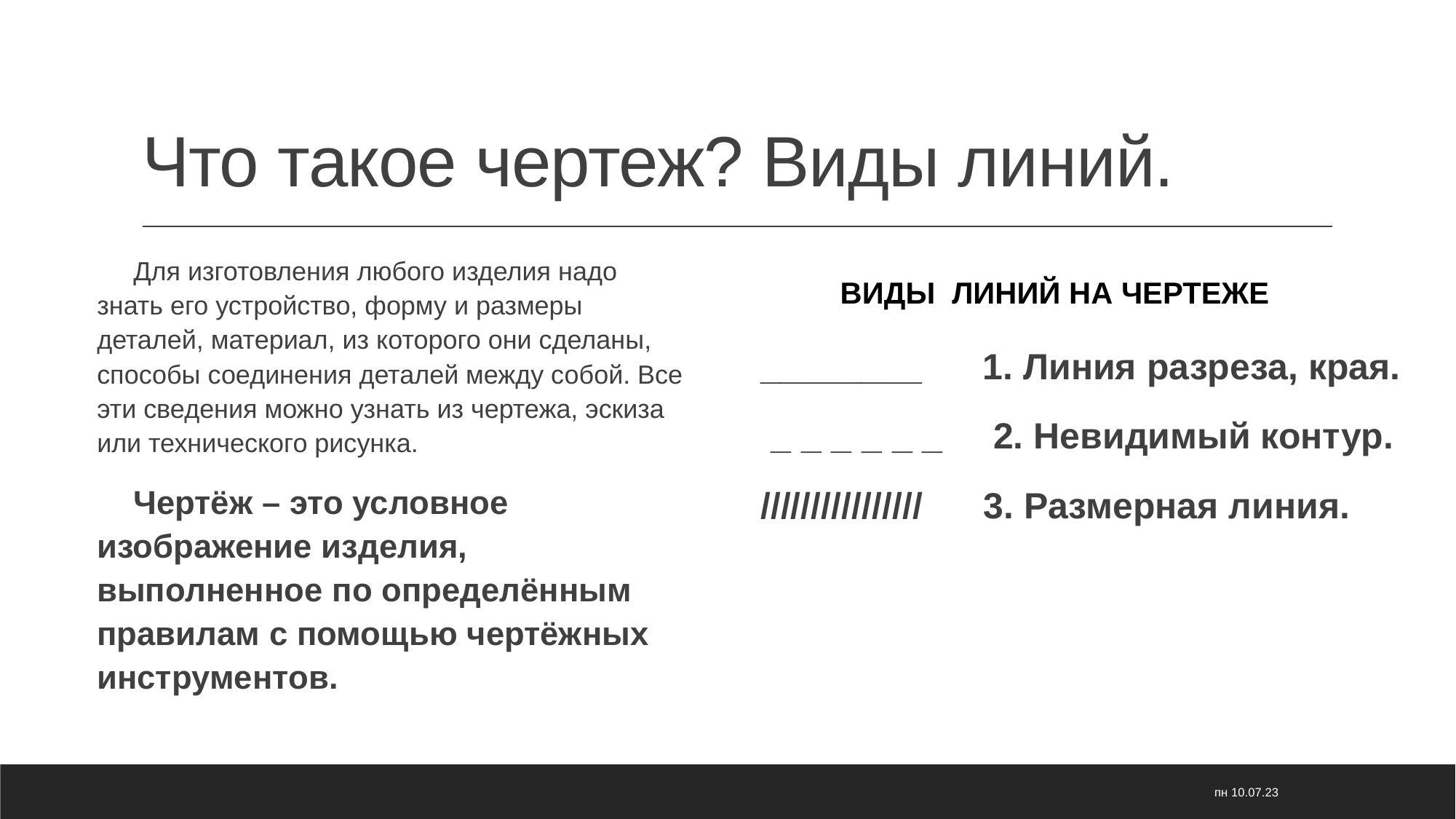

# Что такое чертеж? Виды линий.
     Для изготовления любого изделия надо знать его устройство, форму и размеры деталей, материал, из которого они сделаны, способы соединения деталей между собой. Все эти сведения можно узнать из чертежа, эскиза или технического рисунка.
     Чертёж – это условное изображение изделия, выполненное по определённым правилам с помощью чертёжных инструментов.
Виды  линий на чертеже
________      1. Линия разреза, края.
 _ _ _ _ _ _     2. Невидимый контур.
////////////////      3. Размерная линия.
пн 10.07.23